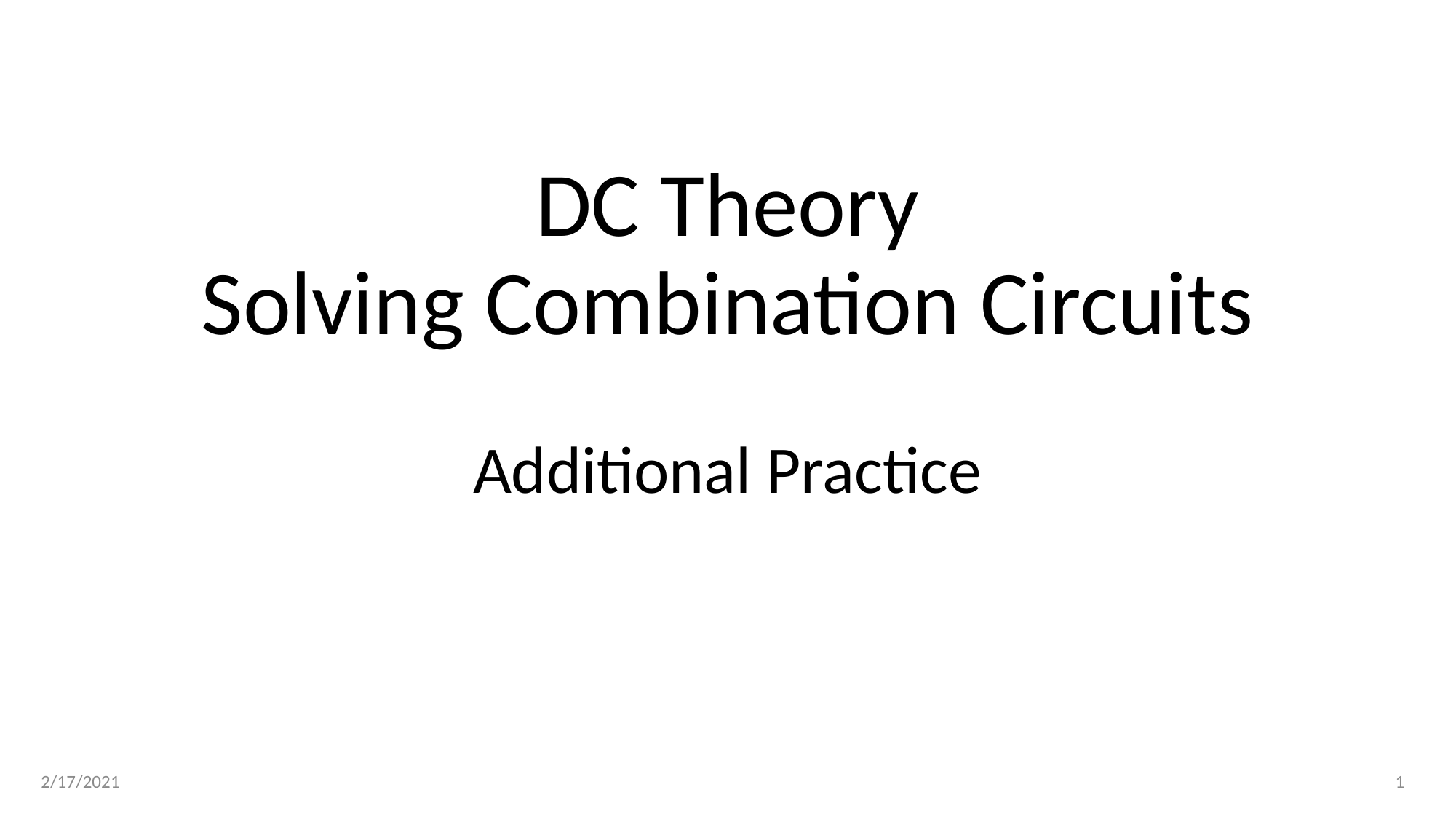

# DC Theory Solving Combination Circuits
Additional Practice
2/17/2021
1